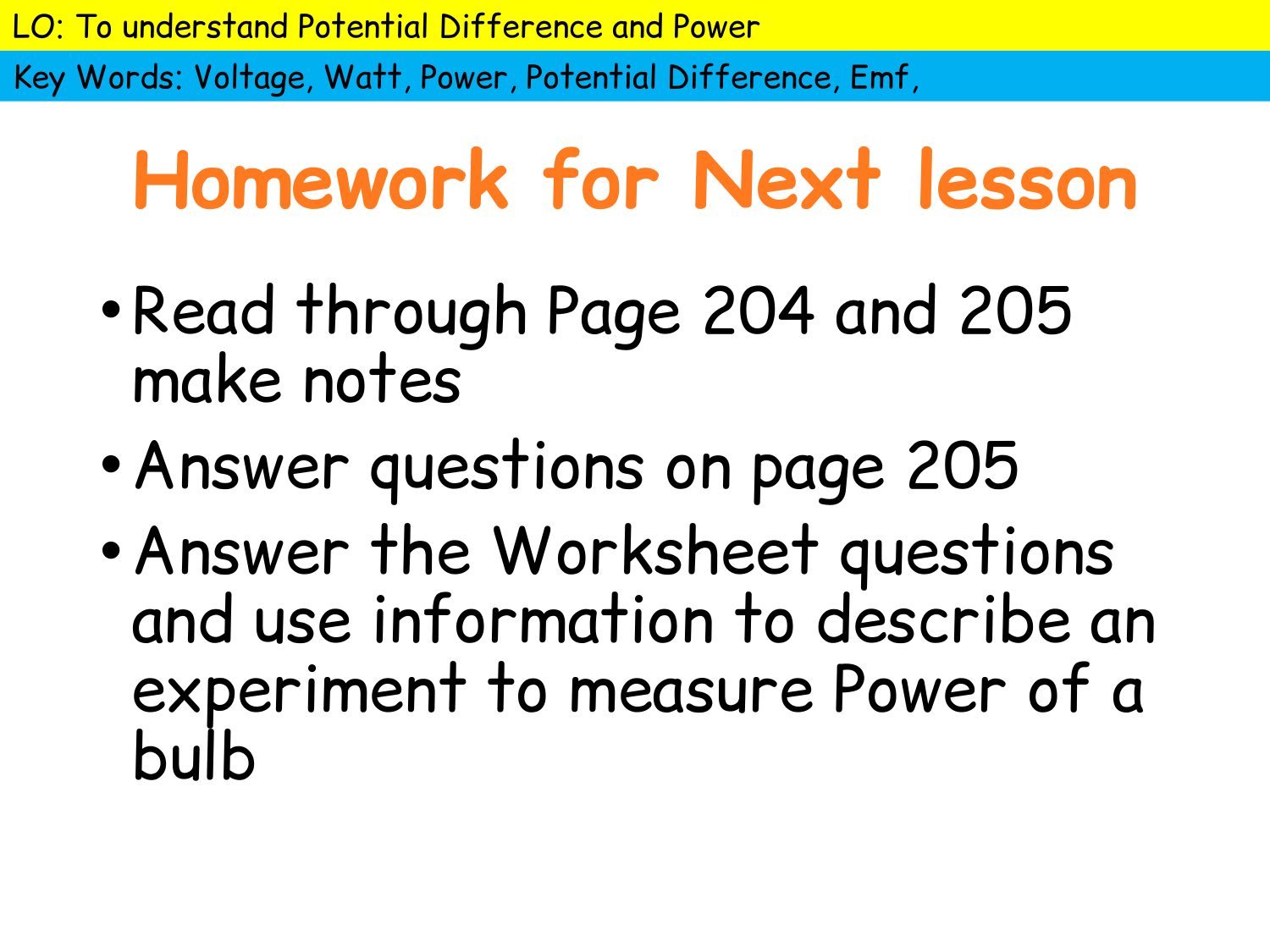

# Homework for Next lesson
Read through Page 204 and 205 make notes
Answer questions on page 205
Answer the Worksheet questions and use information to describe an experiment to measure Power of a bulb